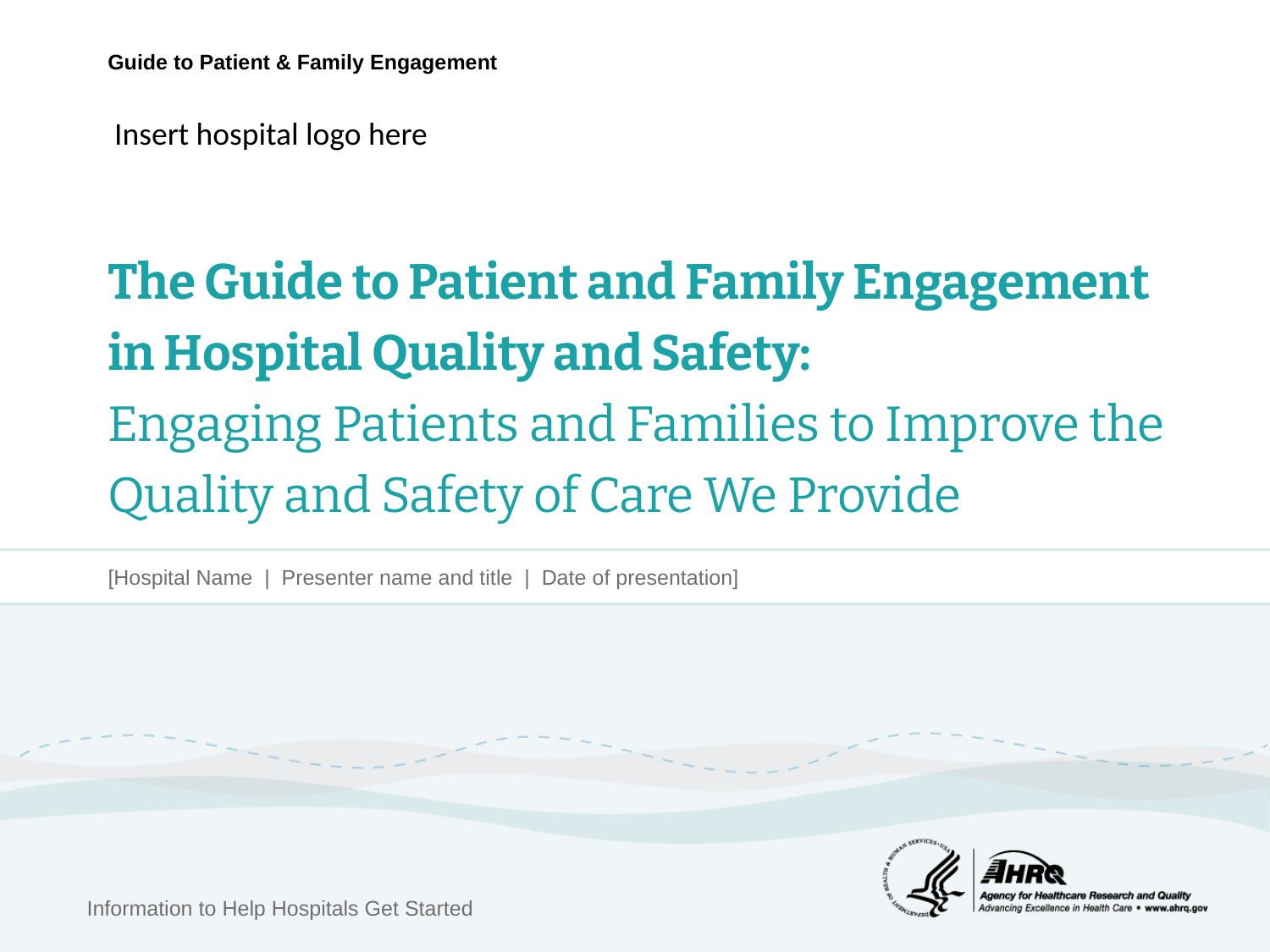

Insert hospital logo here
# The Guide to Patient and Family Engagement in Hospital Quality and Safety: Engaging Patients and Families to Improve the Quality and Safety of Care We Provide
[Hospital Name  |  Presenter name and title  |  Date of presentation]
Information to Help Hospitals Get Started